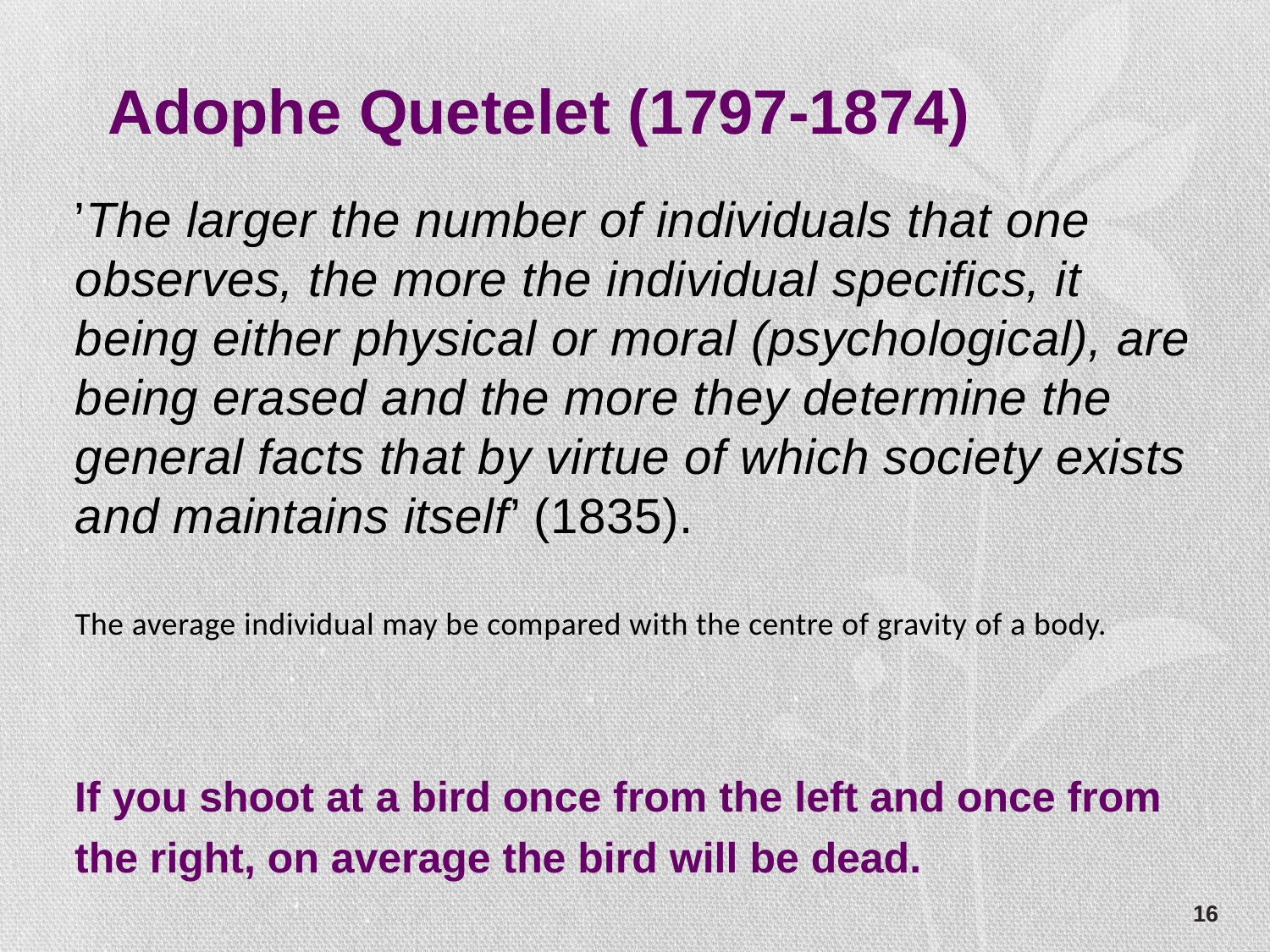

# Adophe Quetelet (1797-1874)
  ’The larger the number of individuals that one observes, the more the individual specifics, it being either physical or moral (psychological), are being erased and the more they determine the general facts that by virtue of which society exists and maintains itself’ (1835).

   The average individual may be compared with the centre of gravity of a body.

If you shoot at a bird once from the left and once from the right, on average the bird will be dead.
16